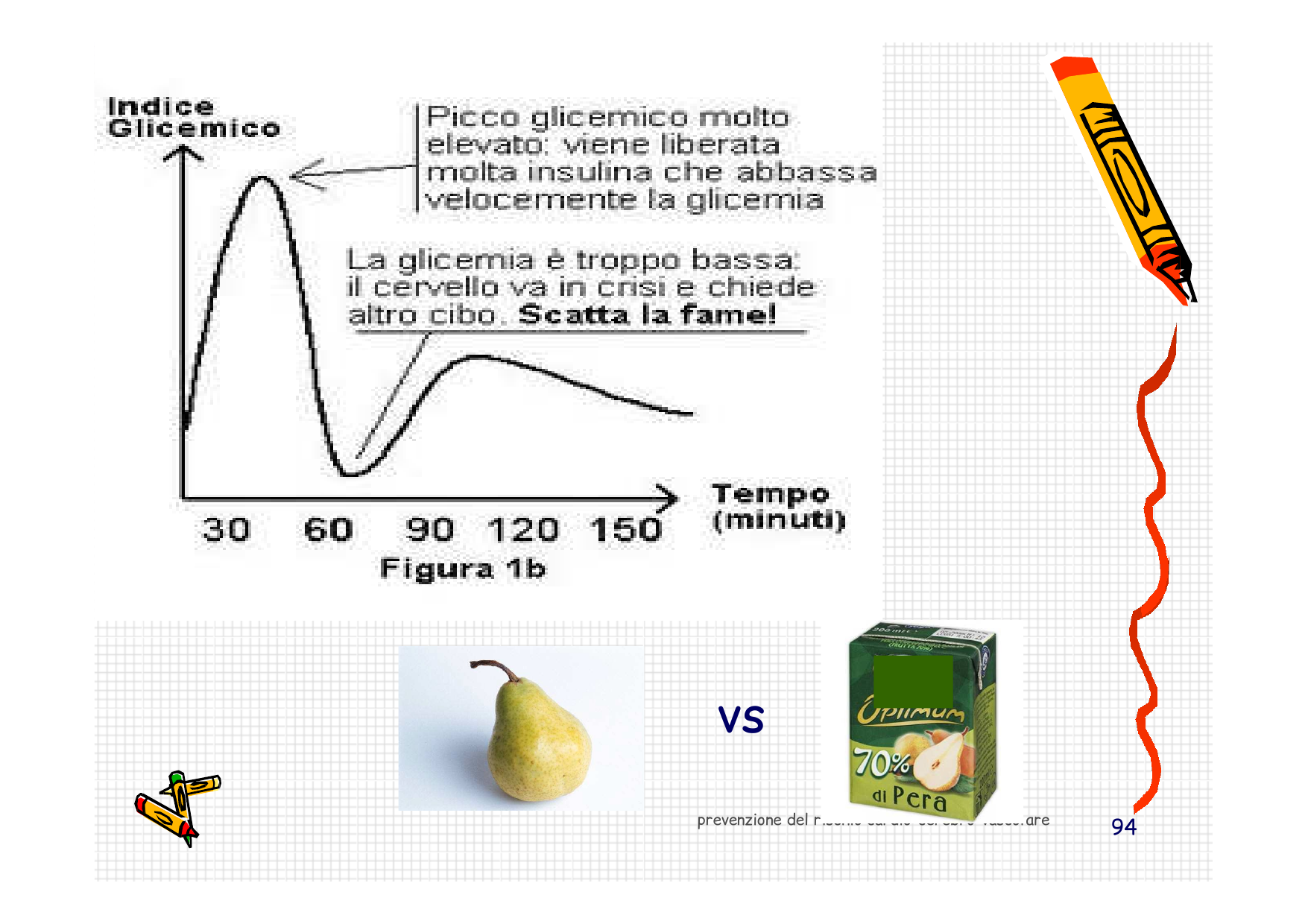

Provincia Milano 1

vs

prevenzione del r
ischio cardio-cerebro-vascol
are

94